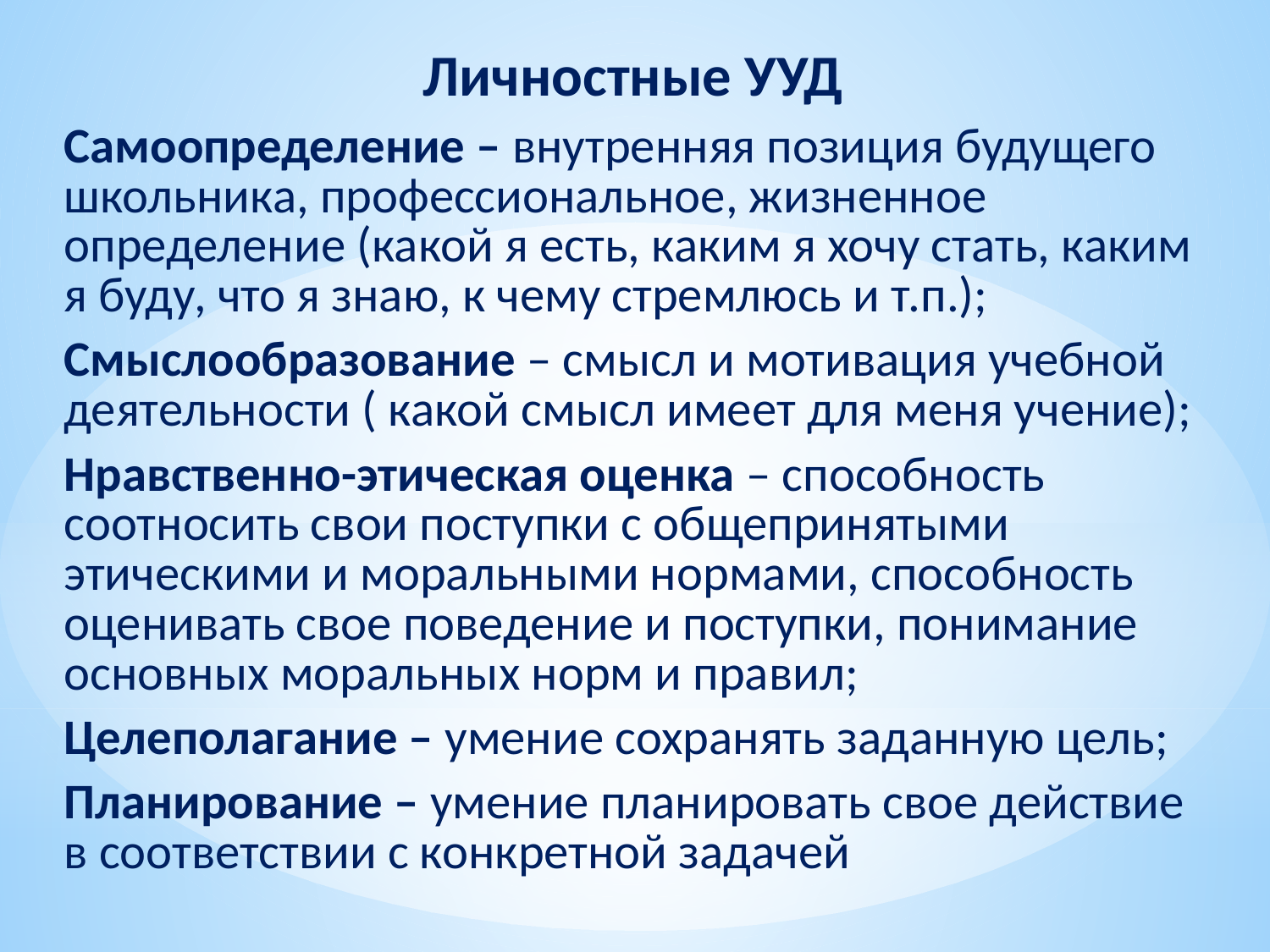

Личностные УУД
Самоопределение – внутренняя позиция будущего школьника, профессиональное, жизненное определение (какой я есть, каким я хочу стать, каким я буду, что я знаю, к чему стремлюсь и т.п.);
Смыслообразование – смысл и мотивация учебной деятельности ( какой смысл имеет для меня учение);
Нравственно-этическая оценка – способность соотносить свои поступки с общепринятыми этическими и моральными нормами, способность оценивать свое поведение и поступки, понимание основных моральных норм и правил;
Целеполагание – умение сохранять заданную цель;
Планирование – умение планировать свое действие в соответствии с конкретной задачей